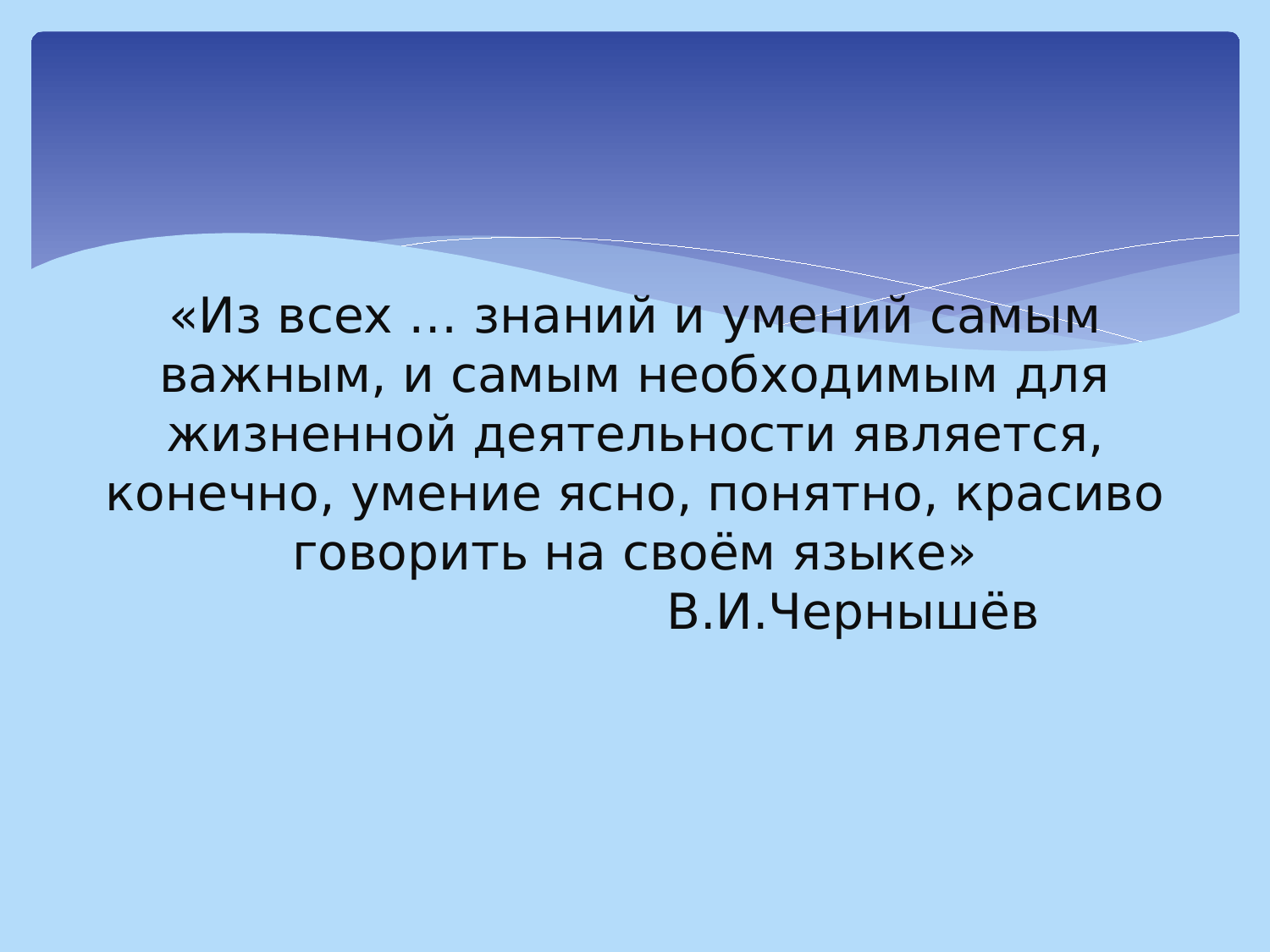

# «Из всех … знаний и умений самым важным, и самым необходимым для жизненной деятельности является, конечно, умение ясно, понятно, красиво говорить на своём языке» В.И.Чернышёв